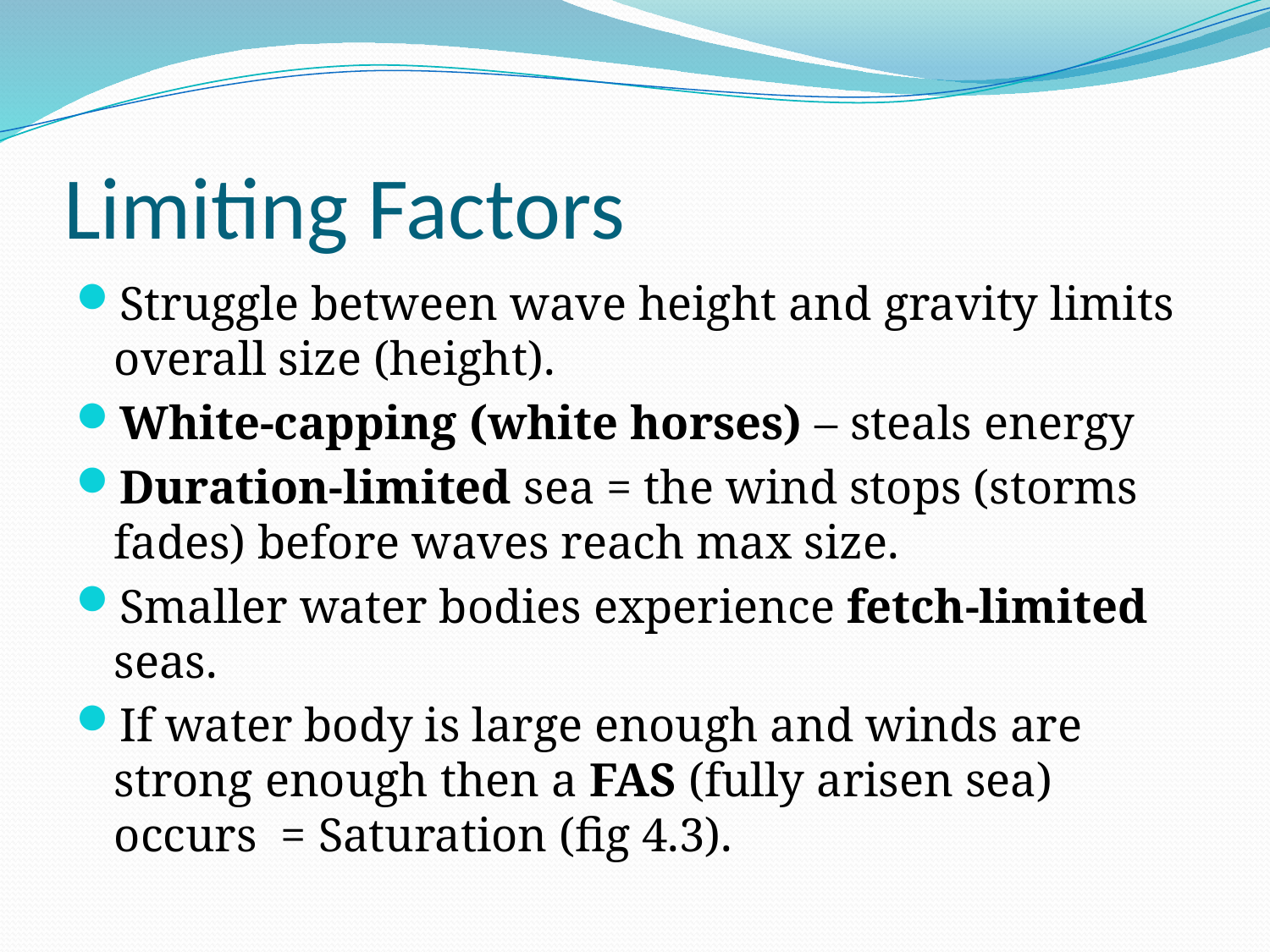

# Limiting Factors
Struggle between wave height and gravity limits overall size (height).
White-capping (white horses) – steals energy
Duration-limited sea = the wind stops (storms fades) before waves reach max size.
Smaller water bodies experience fetch-limited seas.
If water body is large enough and winds are strong enough then a FAS (fully arisen sea) occurs  = Saturation (fig 4.3).